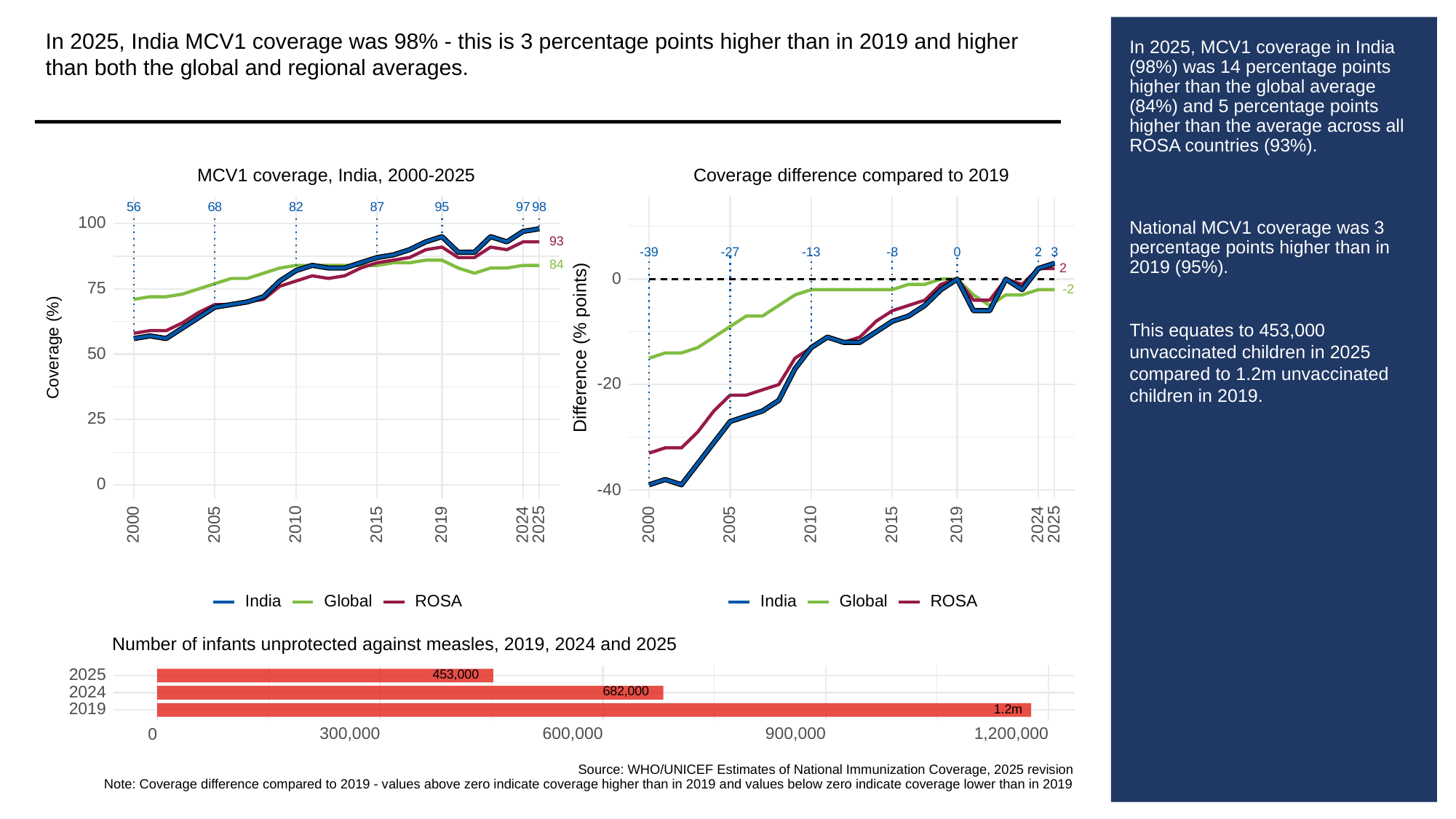

In 2025, India MCV1 coverage was 98% - this is 3 percentage points higher than in 2019 and higher than both the global and regional averages.
# In 2025, MCV1 coverage in India (98%) was 14 percentage points higher than the global average (84%) and 5 percentage points higher than the average across all ROSA countries (93%).

National MCV1 coverage was 3 percentage points higher than in 2019 (95%).

This equates to 453,000 unvaccinated children in 2025 compared to 1.2m unvaccinated children in 2019.

MCV1 coverage, India, 2000-2025
Coverage difference compared to 2019

56
68
82
87
95
97
98
100

93

-39
-13
3
-8
0
-27
2

84

2

0

75
-2

Difference (% points)
Coverage (%)
50

-20

25

0
-40

2000
2005
2010
2015
2019
2024
2025
2000
2005
2010
2015
2019
2024
2025
ROSA
ROSA
Global
Global
India
India

Number of infants unprotected against measles, 2019, 2024 and 2025

453,000
2025

682,000
2024

2019
1.2m

300,000
600,000
900,000
1,200,000
0
Source: WHO/UNICEF Estimates of National Immunization Coverage, 2025 revision
Note: Coverage difference compared to 2019 - values above zero indicate coverage higher than in 2019 and values below zero indicate coverage lower than in 2019